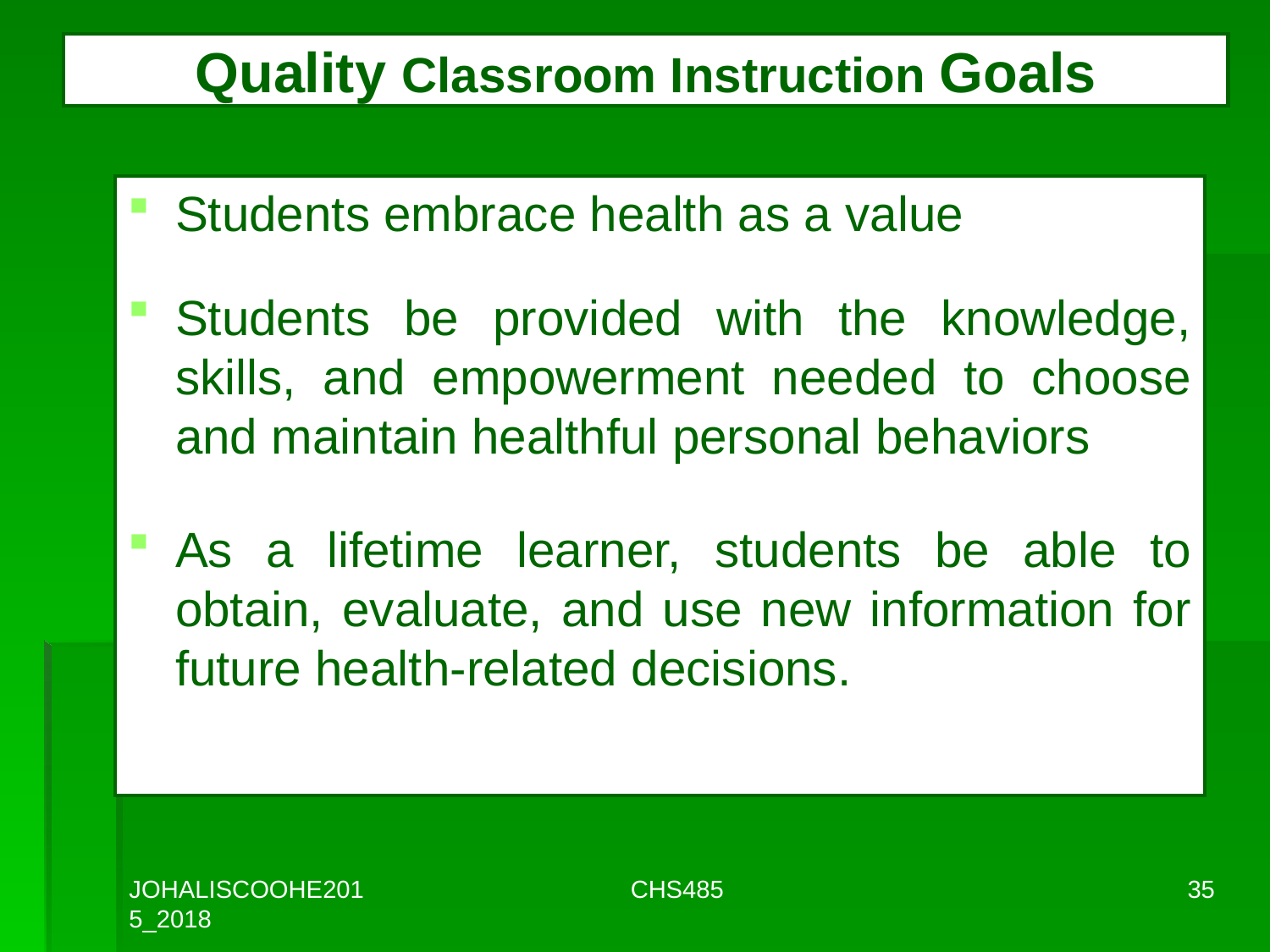

# Quality Classroom Instruction Goals
Students embrace health as a value

Students be provided with the knowledge, skills, and empowerment needed to choose and maintain healthful personal behaviors

As a lifetime learner, students be able to obtain, evaluate, and use new information for future health-related decisions.
JOHALISCOOHE2015_2018
CHS485
35